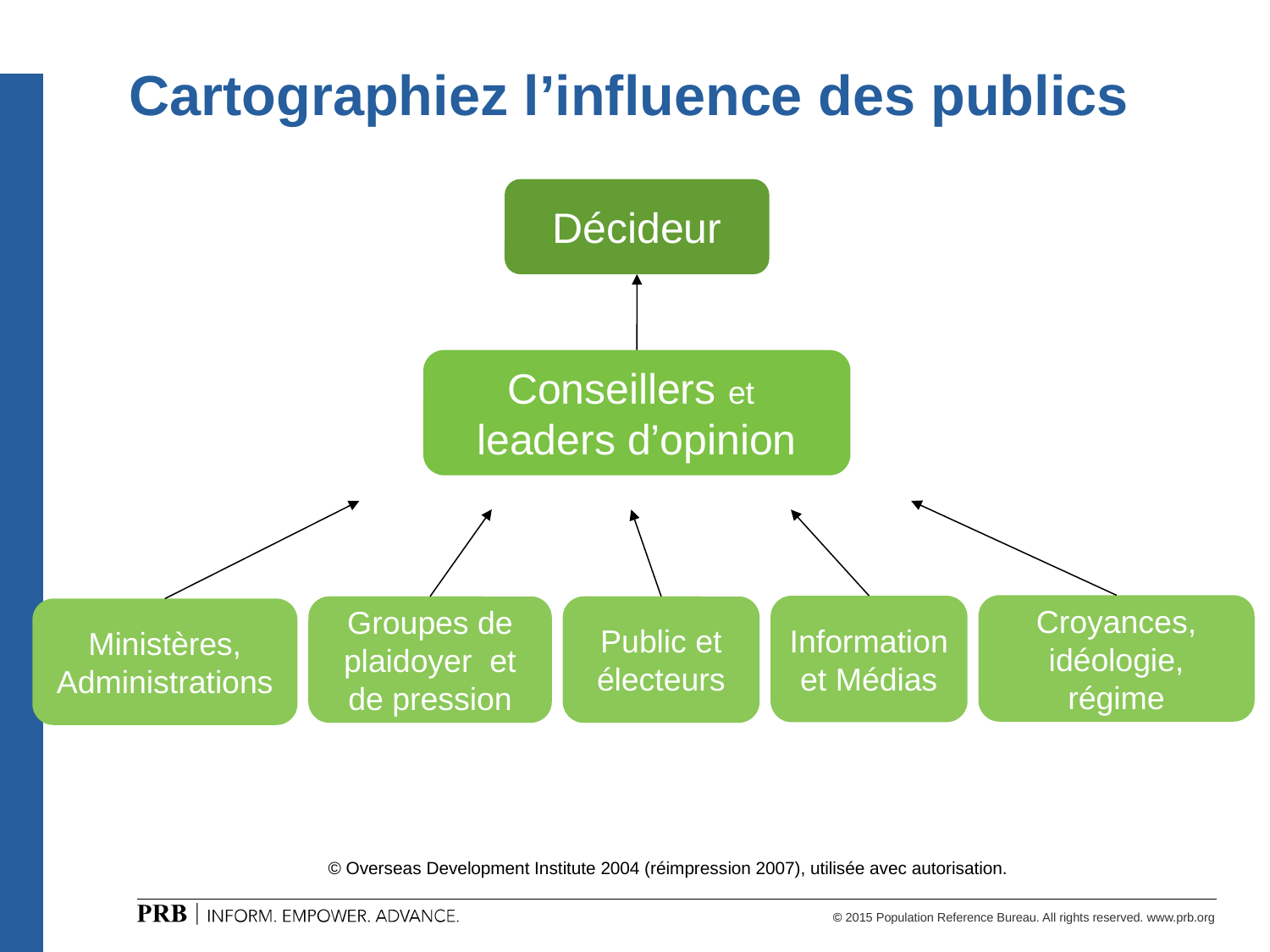

# Cartographiez l’influence des publics
Décideur
Conseillers et
leaders d’opinion
Croyances, idéologie,
régime
Information
et Médias
Groupes de plaidoyer  et de pression
Public et
électeurs
Ministères,
Administrations
© Overseas Development Institute 2004 (réimpression 2007), utilisée avec autorisation.